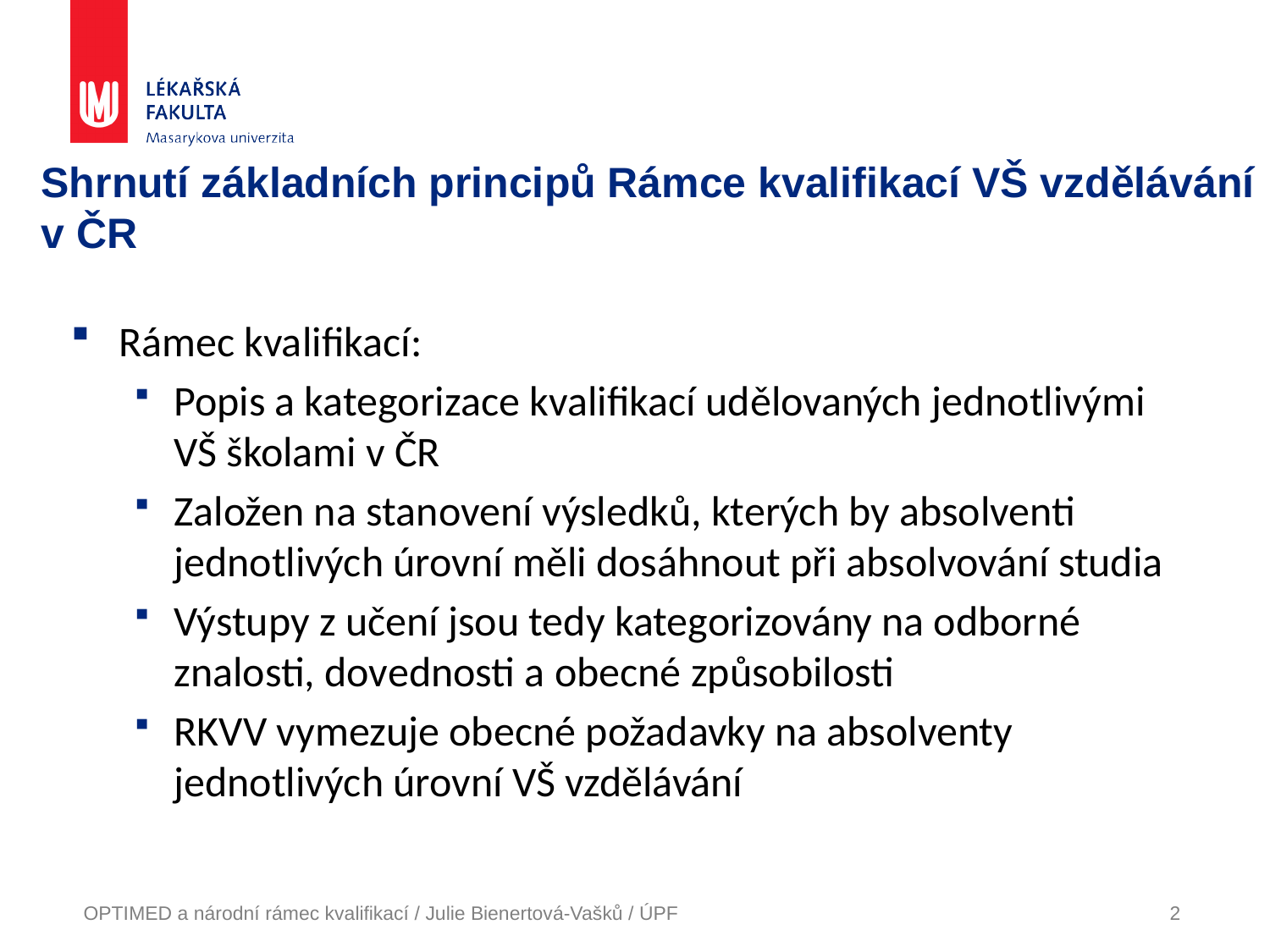

# Shrnutí základních principů Rámce kvalifikací VŠ vzdělávání v ČR
Rámec kvalifikací:
Popis a kategorizace kvalifikací udělovaných jednotlivými VŠ školami v ČR
Založen na stanovení výsledků, kterých by absolventi jednotlivých úrovní měli dosáhnout při absolvování studia
Výstupy z učení jsou tedy kategorizovány na odborné znalosti, dovednosti a obecné způsobilosti
RKVV vymezuje obecné požadavky na absolventy jednotlivých úrovní VŠ vzdělávání
OPTIMED a národní rámec kvalifikací / Julie Bienertová-Vašků / ÚPF
2